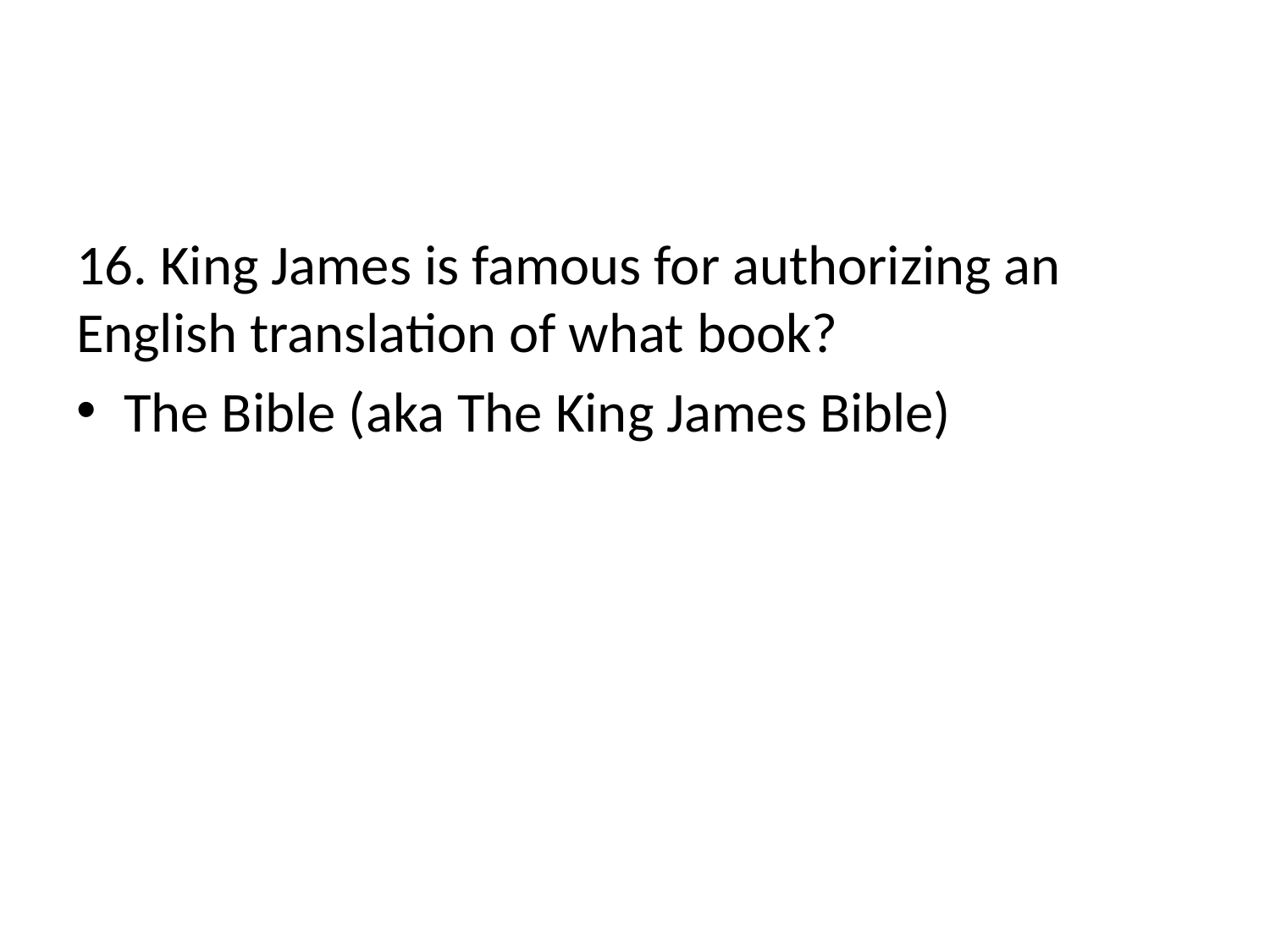

#
16. King James is famous for authorizing an English translation of what book?
The Bible (aka The King James Bible)